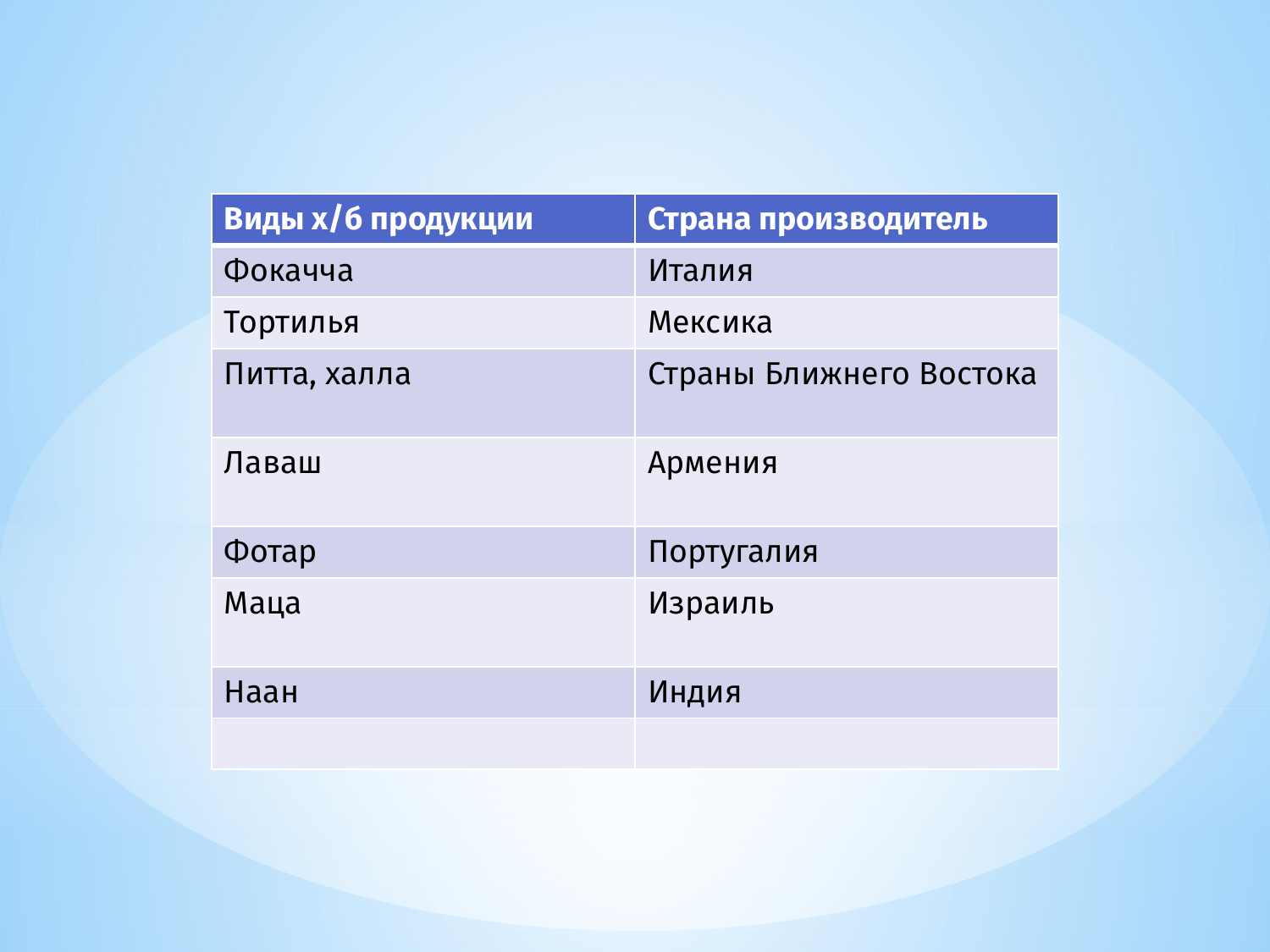

| Виды х/б продукции | Страна производитель |
| --- | --- |
| Фокачча | Италия |
| Тортилья | Мексика |
| Питта, халла | Страны Ближнего Востока |
| Лаваш | Армения |
| Фотар | Португалия |
| Маца | Израиль |
| Наан | Индия |
|  |  |